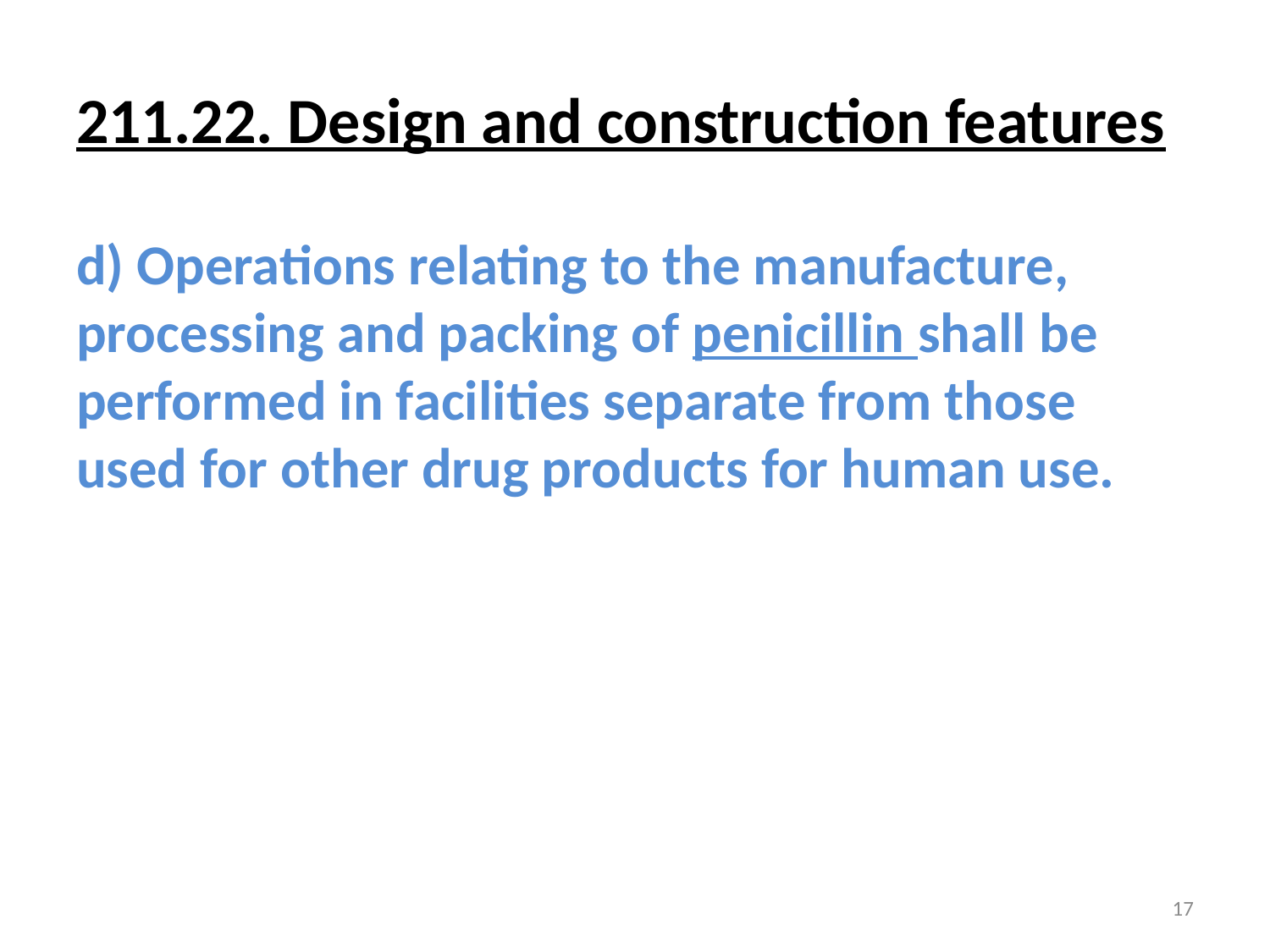

# 211.22. Design and construction features
d) Operations relating to the manufacture, processing and packing of penicillin shall be performed in facilities separate from those used for other drug products for human use.

17